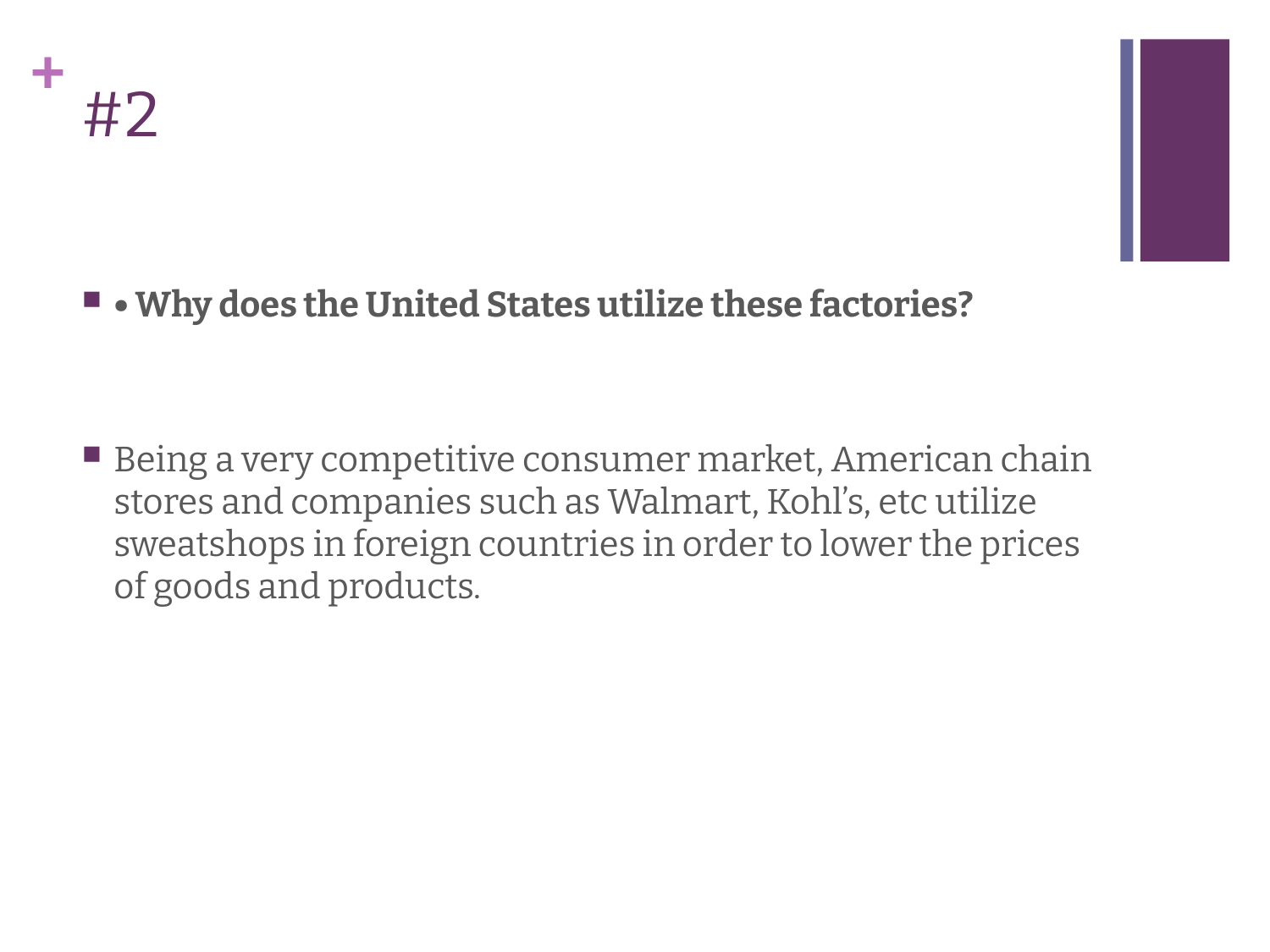

# #2
• Why does the United States utilize these factories?

Being a very competitive consumer market, American chain stores and companies such as Walmart, Kohl’s, etc utilize sweatshops in foreign countries in order to lower the prices of goods and products.